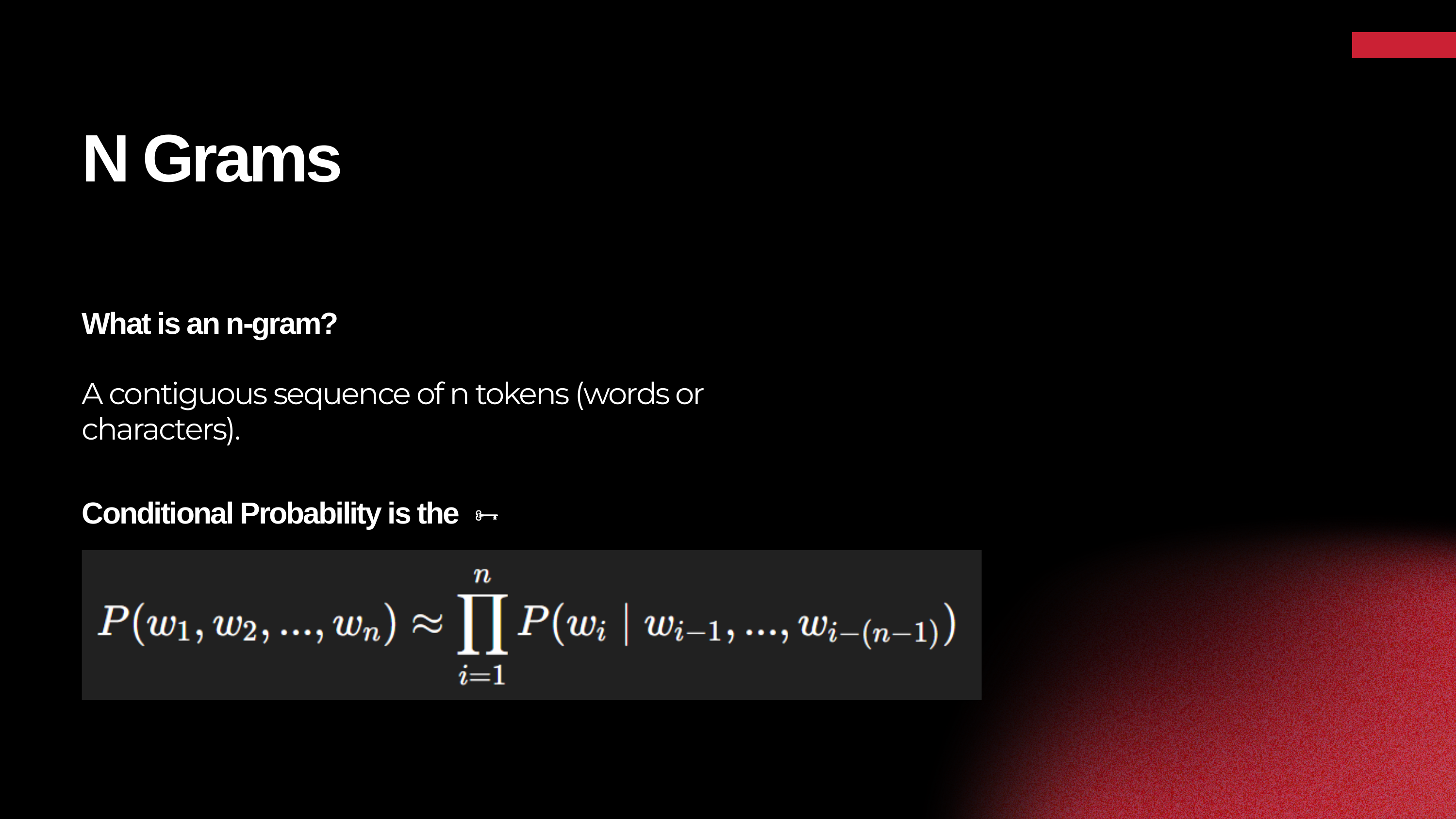

N Grams
What is an n-gram?

A contiguous sequence of n tokens (words or characters).

Conditional Probability is the  🗝️